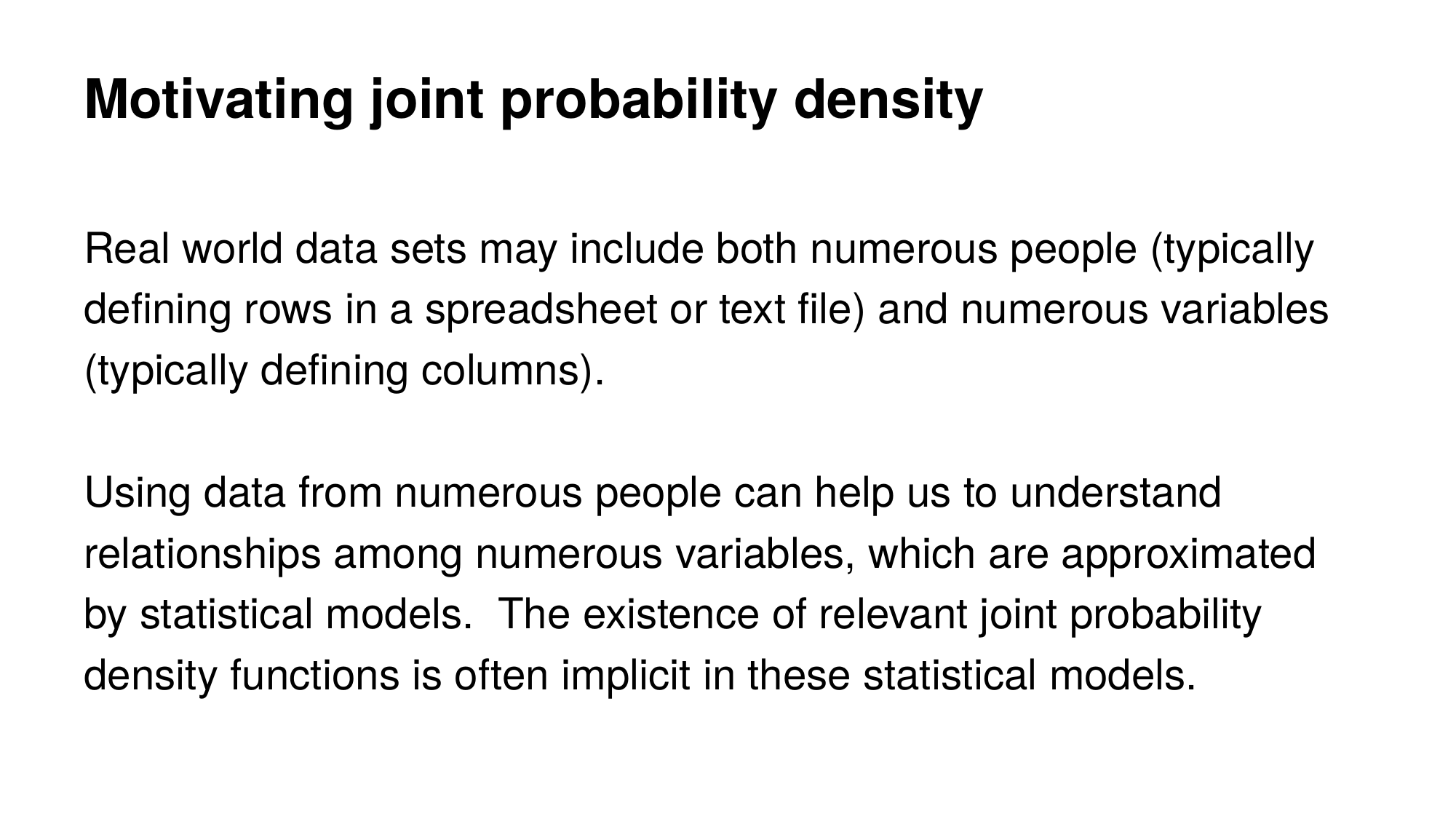

# Motivating joint probability density
Real world data sets may include both numerous people (typically defining rows in a spreadsheet or text file) and numerous variables (typically defining columns).

Using data from numerous people can help us to understand relationships among numerous variables, which are approximated by statistical models.  The existence of relevant joint probability density functions is often implicit in these statistical models.